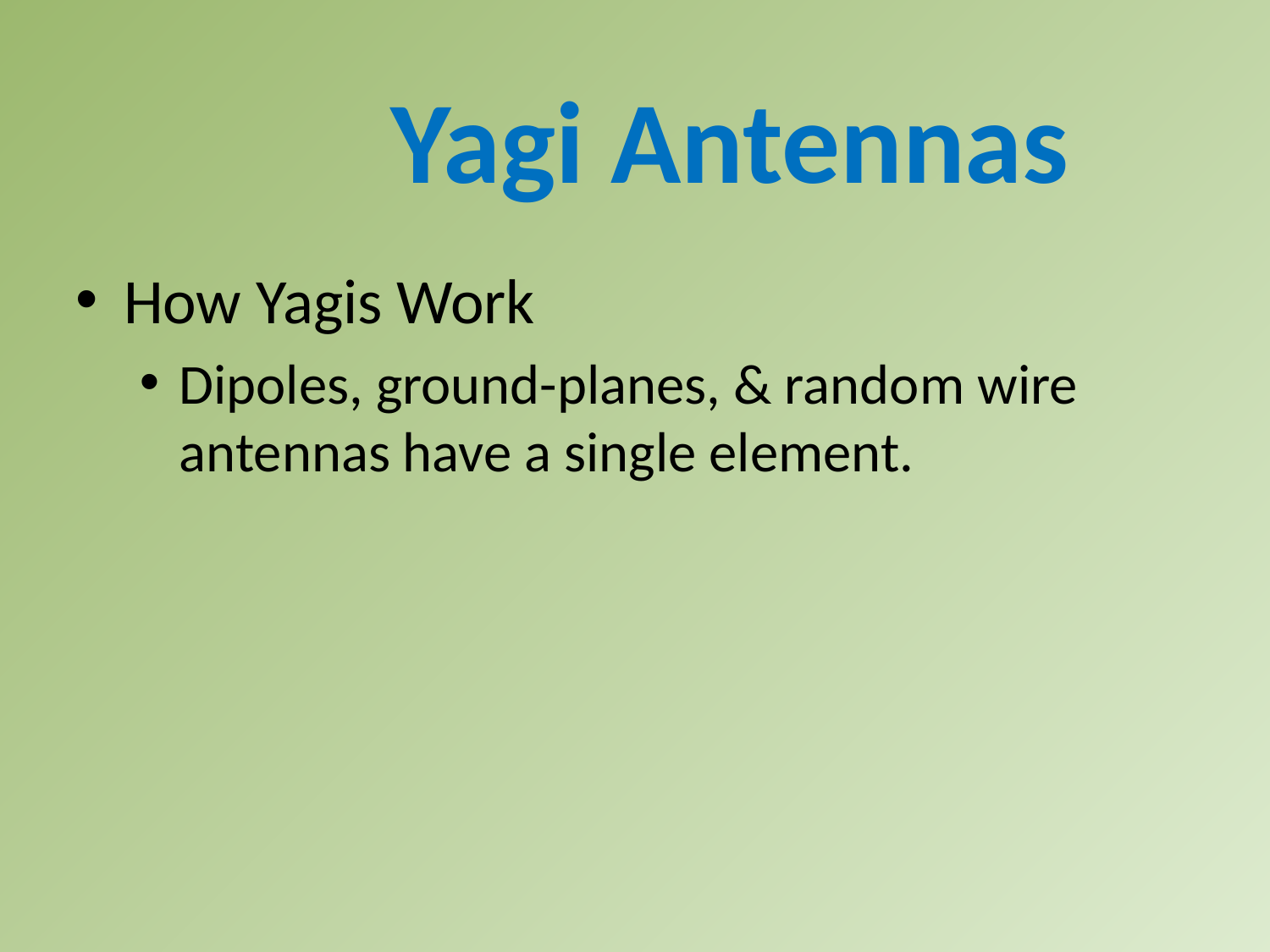

Yagi Antennas
How Yagis Work
Dipoles, ground-planes, & random wire antennas have a single element.